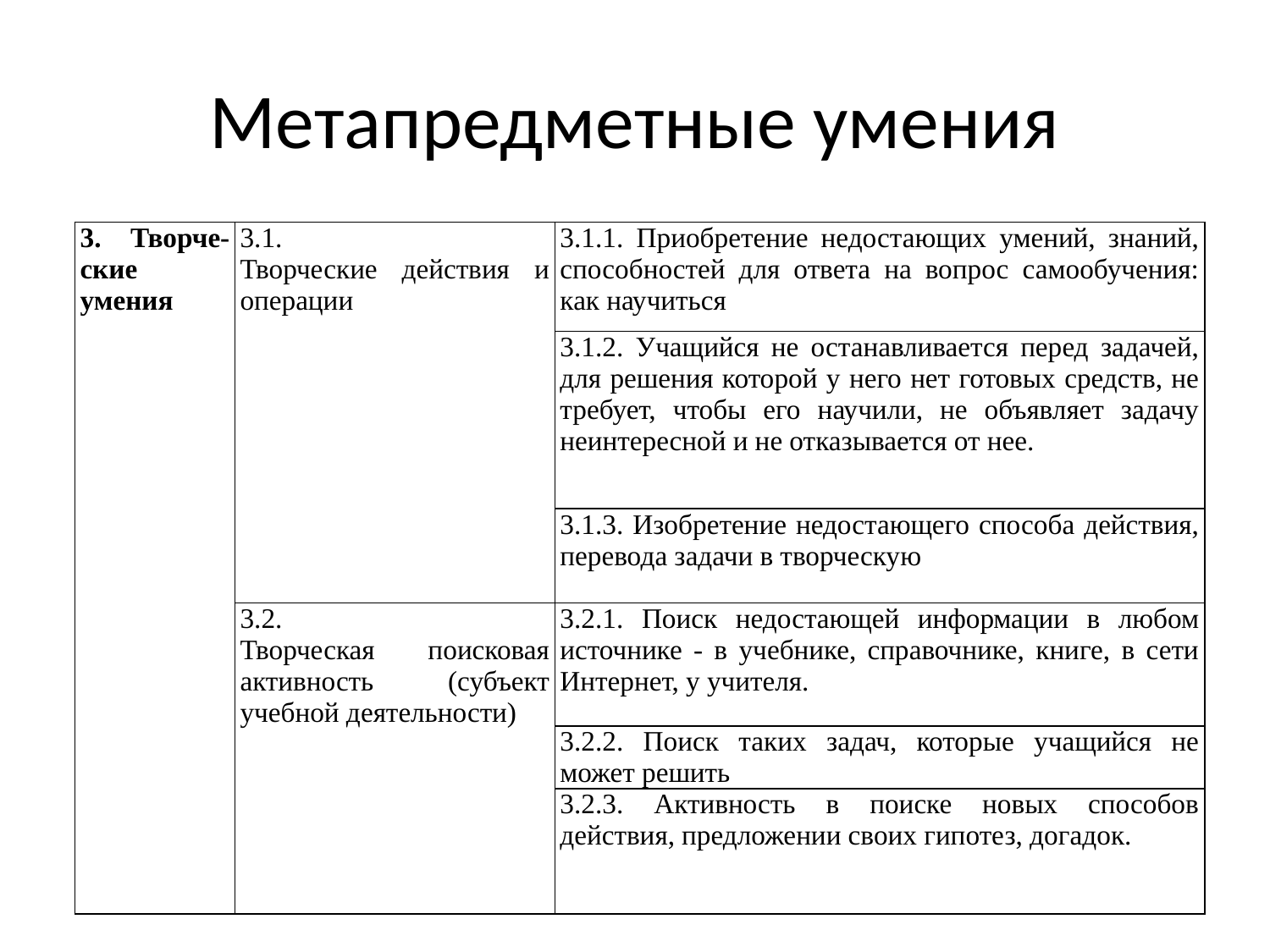

# Метапредметные умения
| 3. Творче-ские умения | 3.1. Творческие действия и операции | 3.1.1. Приобретение недостающих умений, знаний, способностей для ответа на вопрос самообучения: как научиться |
| --- | --- | --- |
|  |  | 3.1.2. Учащийся не останавливается перед задачей, для решения которой у него нет готовых средств, не требует, чтобы его научили, не объявляет задачу неинтересной и не отказывается от нее. |
|  |  | 3.1.3. Изобретение недостающего способа действия, перевода задачи в творческую |
|  | 3.2. Творческая поисковая активность (субъект учебной деятельности) | 3.2.1. Поиск недостающей информации в любом источнике - в учебнике, справочнике, книге, в сети Интернет, у учителя. |
|  |  | 3.2.2. Поиск таких задач, которые учащийся не может решить |
|  |  | 3.2.3. Активность в поиске новых способов действия, предложении своих гипотез, догадок. |